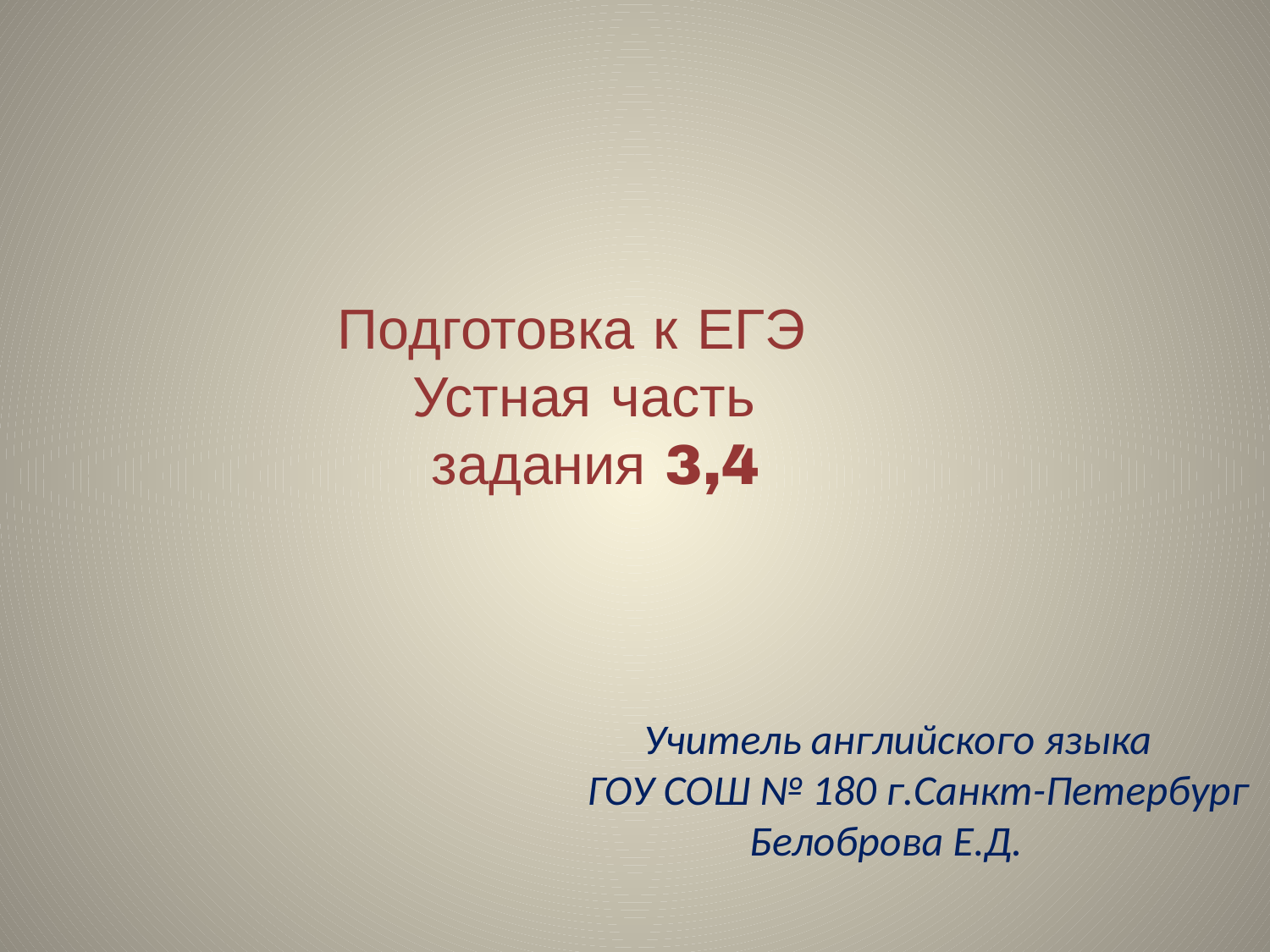

Подготовка к ЕГЭ
    Устная часть
     задания 3,4
       Учитель английского языка
ГОУ СОШ № 180 г.Санкт-Петербург
                 Белоброва Е.Д.